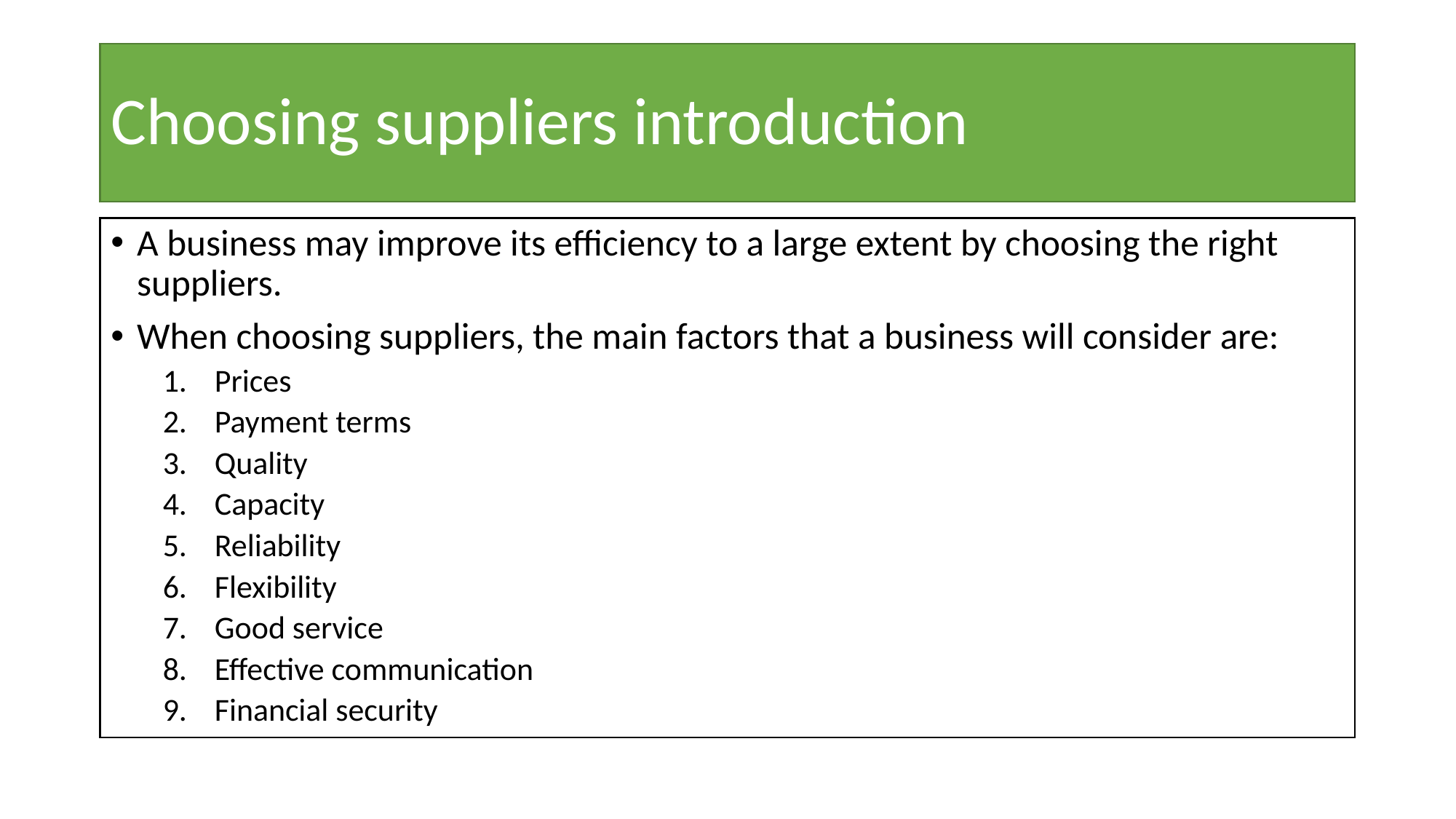

# Choosing suppliers introduction
A business may improve its efficiency to a large extent by choosing the right suppliers.
When choosing suppliers, the main factors that a business will consider are:
Prices
Payment terms
Quality
Capacity
Reliability
Flexibility
Good service
Effective communication
Financial security